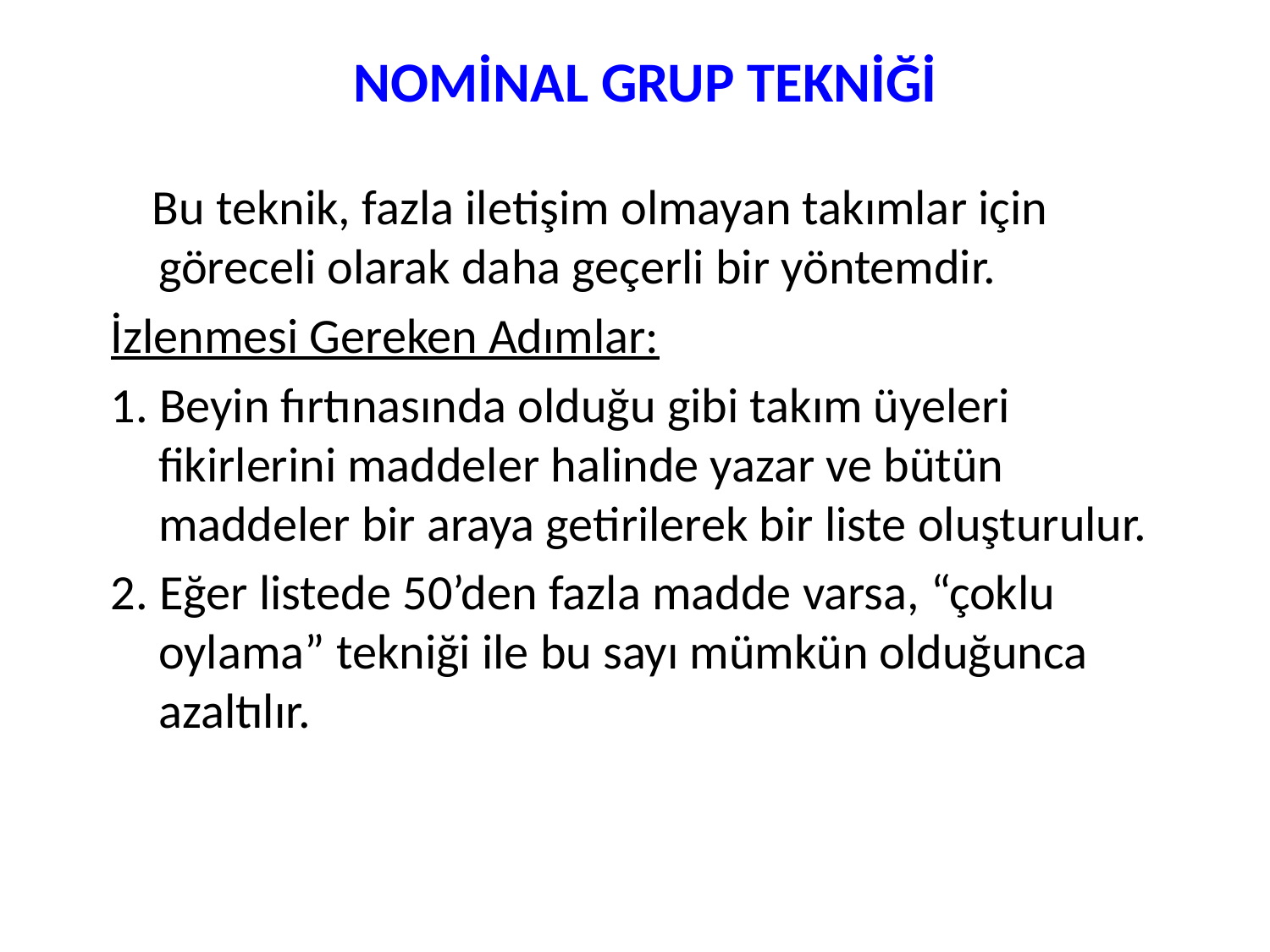

# NOMİNAL GRUP TEKNİĞİ
    Bu teknik, fazla iletişim olmayan takımlar için göreceli olarak daha geçerli bir yöntemdir.
İzlenmesi Gereken Adımlar:
1. Beyin fırtınasında olduğu gibi takım üyeleri fikirlerini maddeler halinde yazar ve bütün maddeler bir araya getirilerek bir liste oluşturulur.
2. Eğer listede 50’den fazla madde varsa, “çoklu oylama” tekniği ile bu sayı mümkün olduğunca azaltılır.